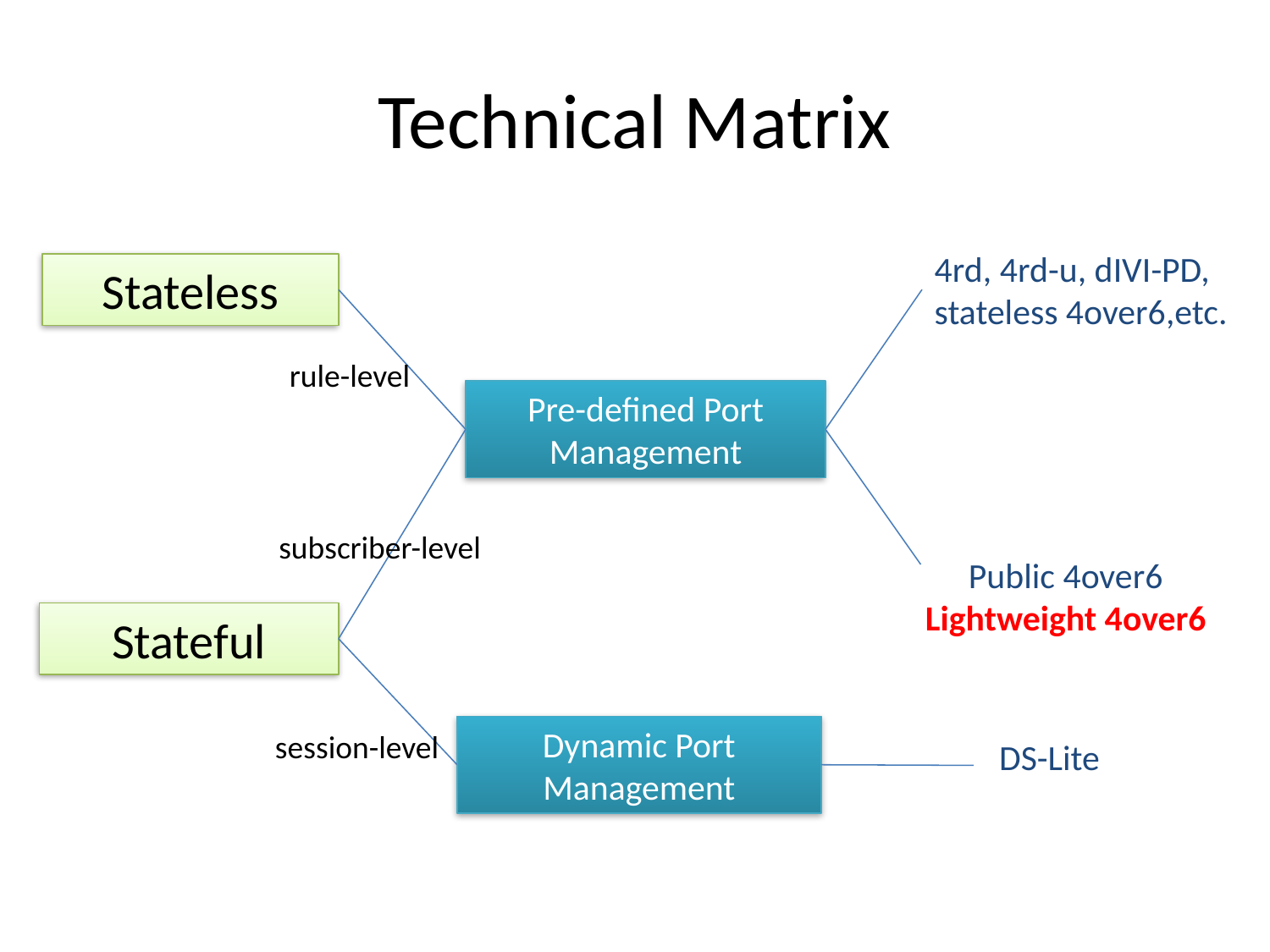

# Technical Matrix
4rd, 4rd-u, dIVI-PD,
stateless 4over6,etc.
Stateless
rule-level
Pre-defined Port
Management
subscriber-level
Public 4over6
Lightweight 4over6
Stateful
Dynamic Port Management
session-level
DS-Lite